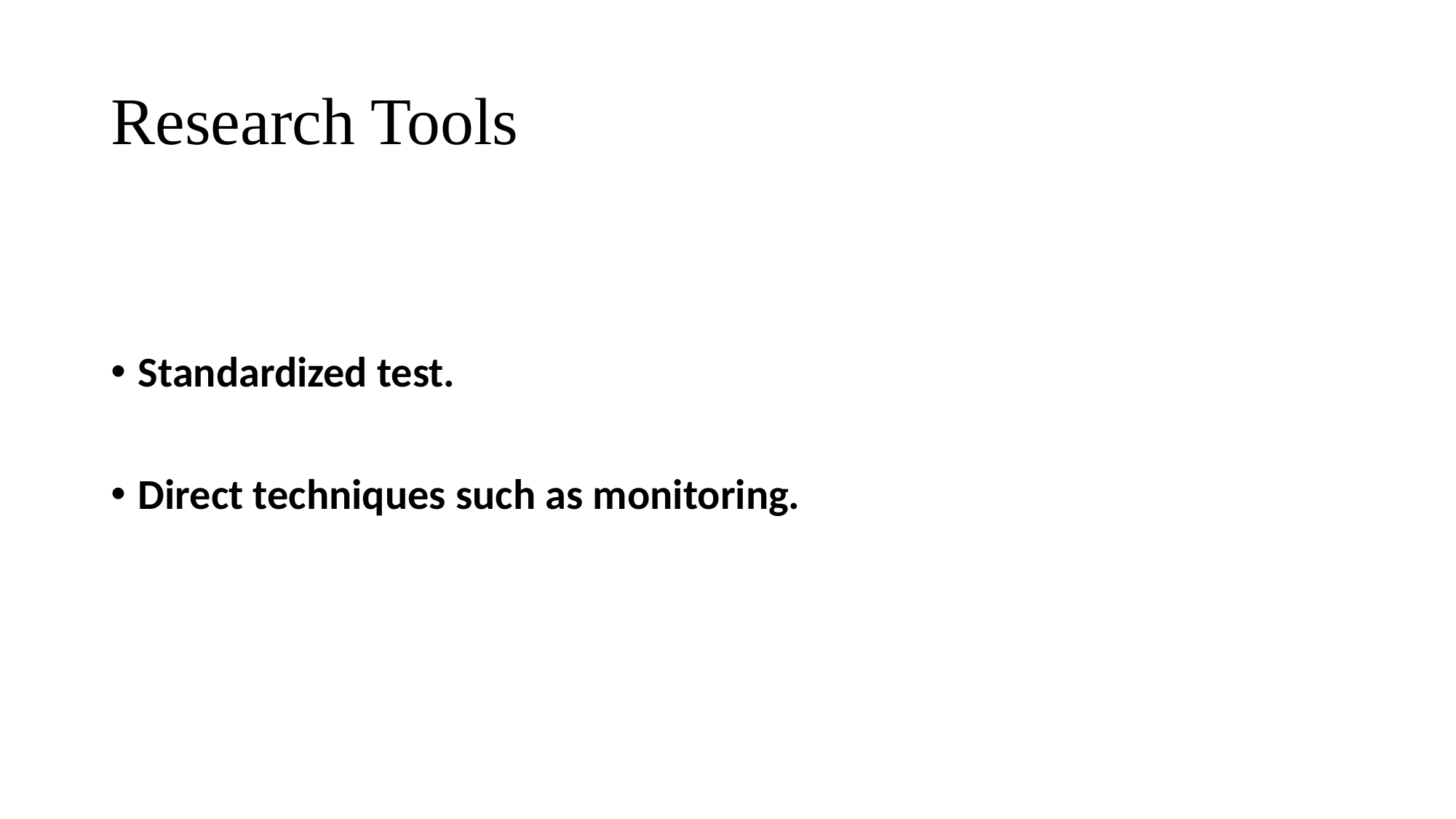

# Research Tools

Standardized test.

Direct techniques such as monitoring.